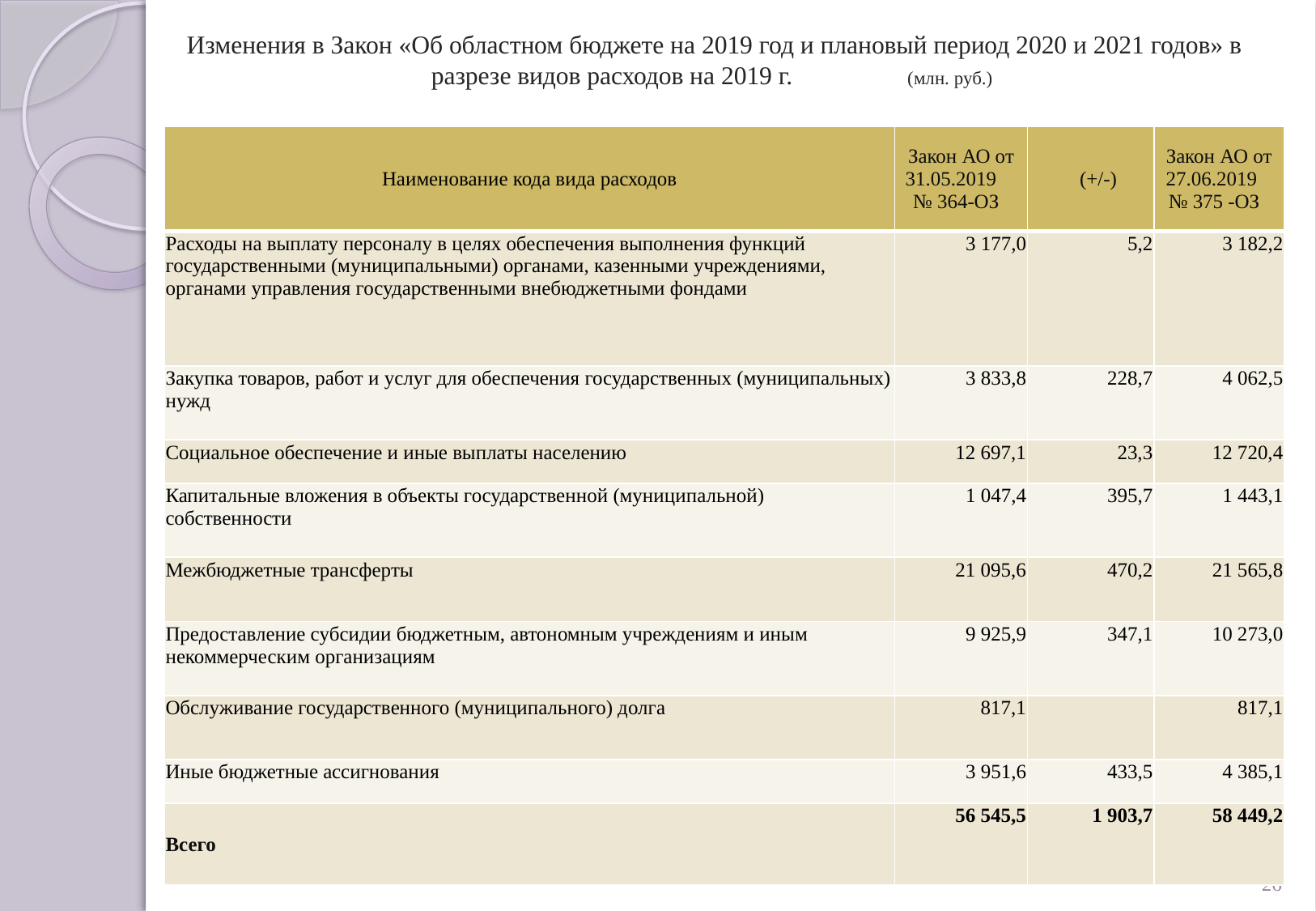

# Изменения в Закон «Об областном бюджете на 2019 год и плановый период 2020 и 2021 годов» в разрезе видов расходов на 2019 г.                  (млн. руб.)
| Наименование кода вида расходов | Закон АО от 31.05.2019 № 364-ОЗ | (+/-) | Закон АО от 27.06.2019 № 375 -ОЗ |
| --- | --- | --- | --- |
| Расходы на выплату персоналу в целях обеспечения выполнения функций государственными (муниципальными) органами, казенными учреждениями, органами управления государственными внебюджетными фондами | 3 177,0 | 5,2 | 3 182,2 |
| Закупка товаров, работ и услуг для обеспечения государственных (муниципальных) нужд | 3 833,8 | 228,7 | 4 062,5 |
| Социальное обеспечение и иные выплаты населению | 12 697,1 | 23,3 | 12 720,4 |
| Капитальные вложения в объекты государственной (муниципальной) собственности | 1 047,4 | 395,7 | 1 443,1 |
| Межбюджетные трансферты | 21 095,6 | 470,2 | 21 565,8 |
| Предоставление субсидии бюджетным, автономным учреждениям и иным некоммерческим организациям | 9 925,9 | 347,1 | 10 273,0 |
| Обслуживание государственного (муниципального) долга | 817,1 |  | 817,1 |
| Иные бюджетные ассигнования | 3 951,6 | 433,5 | 4 385,1 |
| Всего | 56 545,5 | 1 903,7 | 58 449,2 |
26